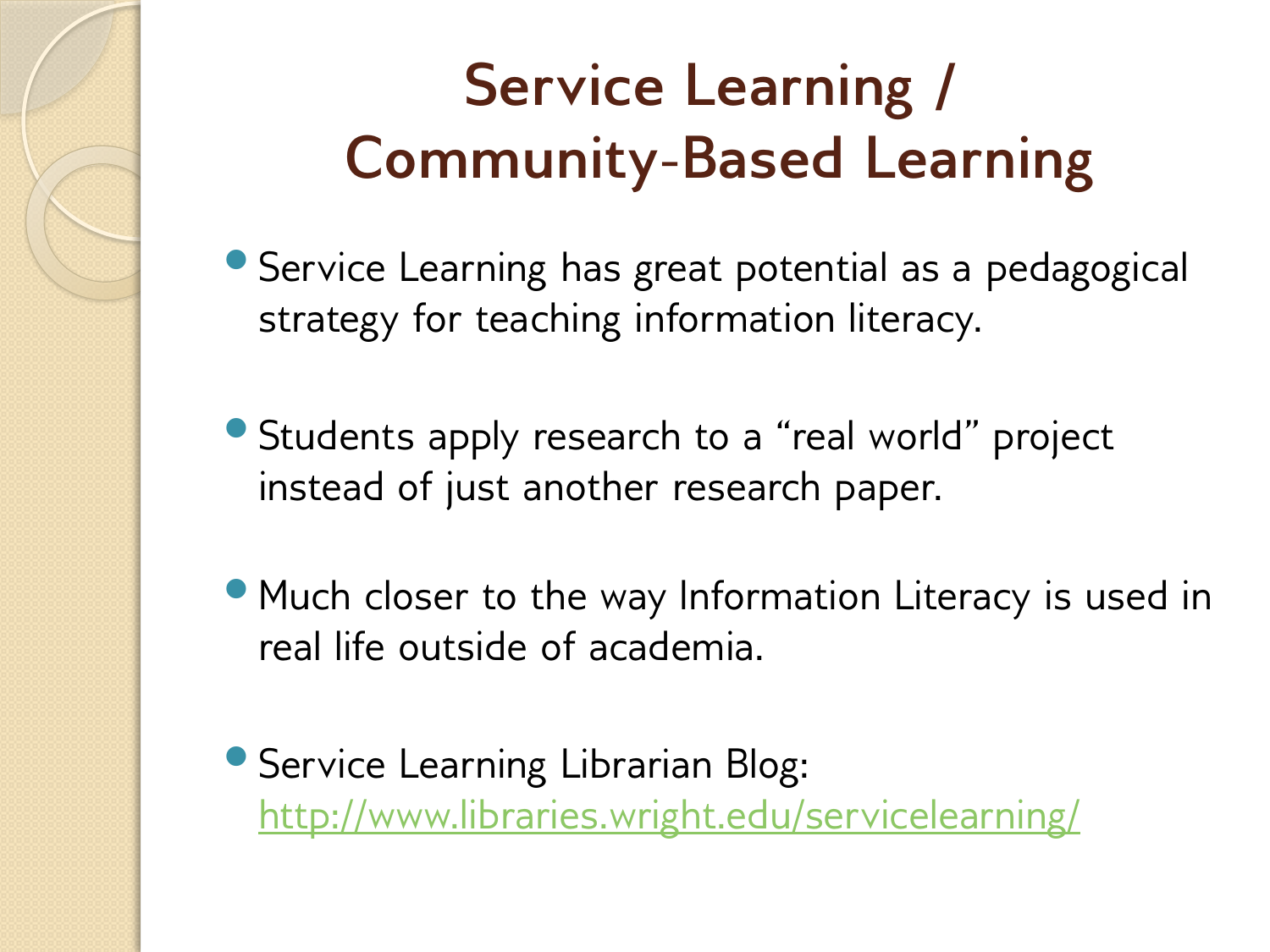

# Service Learning / Community-Based Learning
Service Learning has great potential as a pedagogical strategy for teaching information literacy.

Students apply research to a “real world” project instead of just another research paper.
Much closer to the way Information Literacy is used in real life outside of academia.

Service Learning Librarian Blog: http://www.libraries.wright.edu/servicelearning/